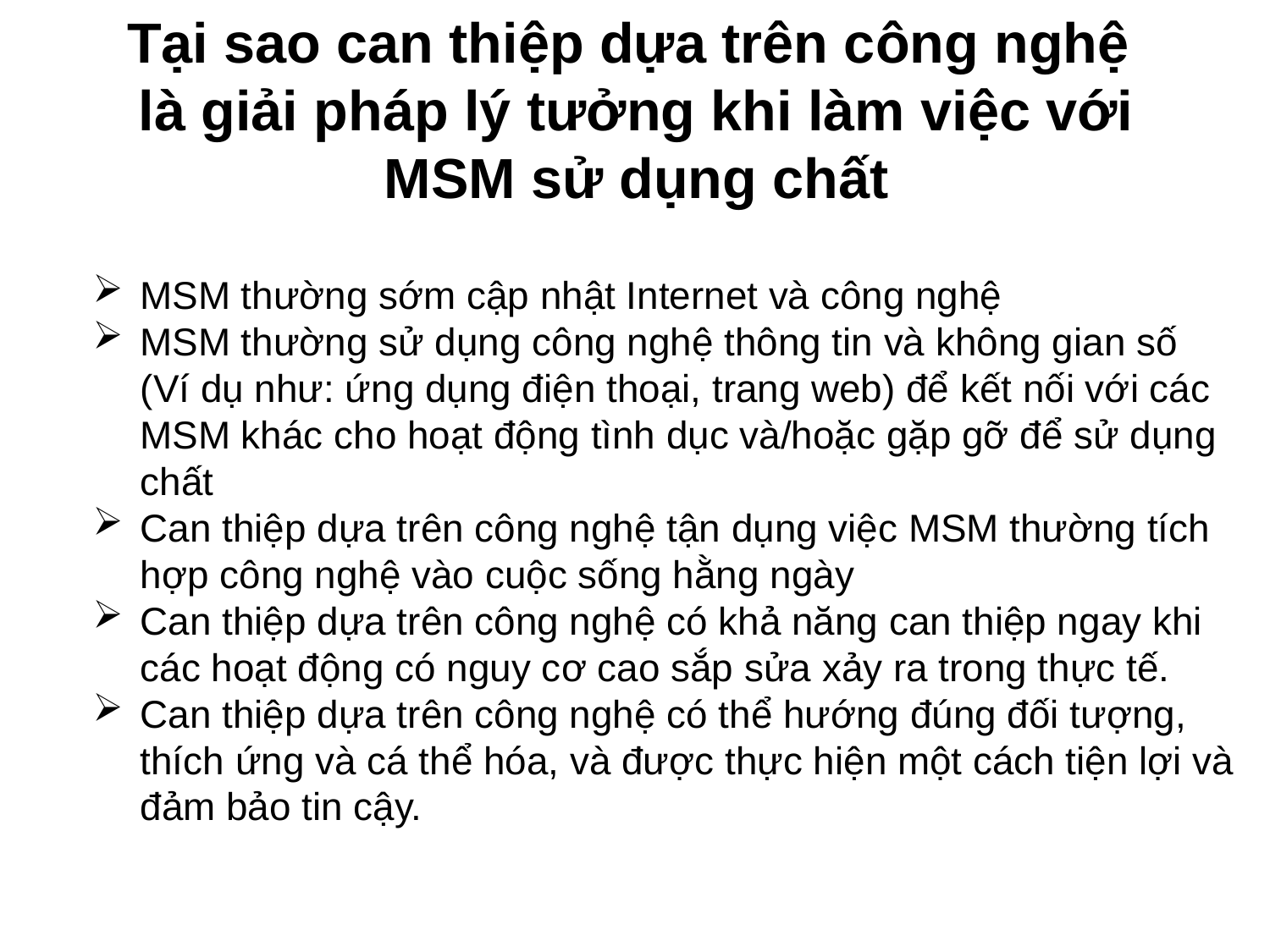

# Tại sao can thiệp dựa trên công nghệ là giải pháp lý tưởng khi làm việc với MSM sử dụng chất

MSM thường sớm cập nhật Internet và công nghệ
MSM thường sử dụng công nghệ thông tin và không gian số (Ví dụ như: ứng dụng điện thoại, trang web) để kết nối với các MSM khác cho hoạt động tình dục và/hoặc gặp gỡ để sử dụng chất
Can thiệp dựa trên công nghệ tận dụng việc MSM thường tích hợp công nghệ vào cuộc sống hằng ngày
Can thiệp dựa trên công nghệ có khả năng can thiệp ngay khi các hoạt động có nguy cơ cao sắp sửa xảy ra trong thực tế.
Can thiệp dựa trên công nghệ có thể hướng đúng đối tượng, thích ứng và cá thể hóa, và được thực hiện một cách tiện lợi và đảm bảo tin cậy.